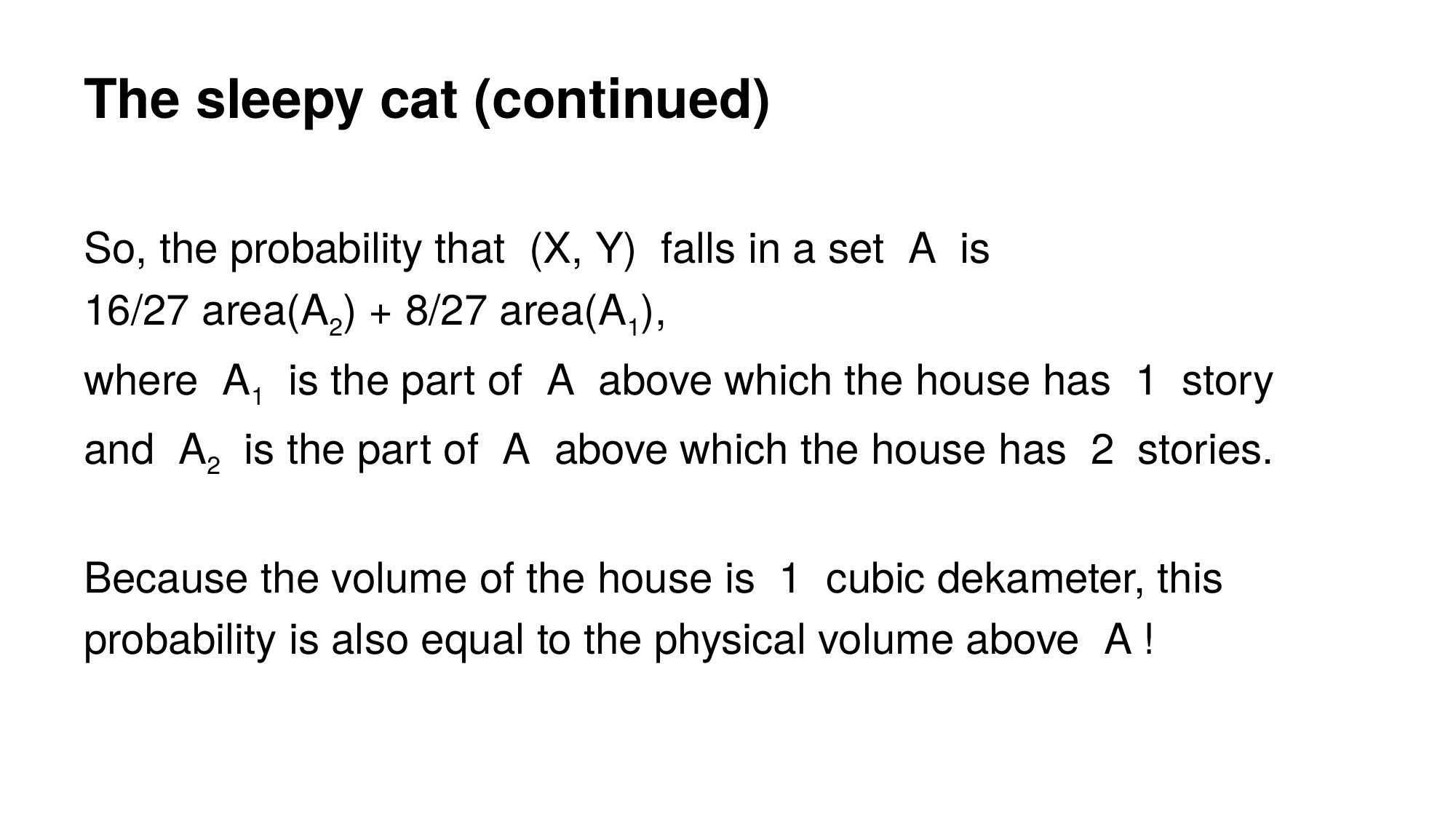

# The sleepy cat (continued)
So, the probability that  (X, Y)  falls in a set  A  is
16/27 area(A2) + 8/27 area(A1),
where  A1  is the part of  A  above which the house has  1  story and  A2  is the part of  A  above which the house has  2  stories.

Because the volume of the house is  1  cubic dekameter, this probability is also equal to the physical volume above  A !